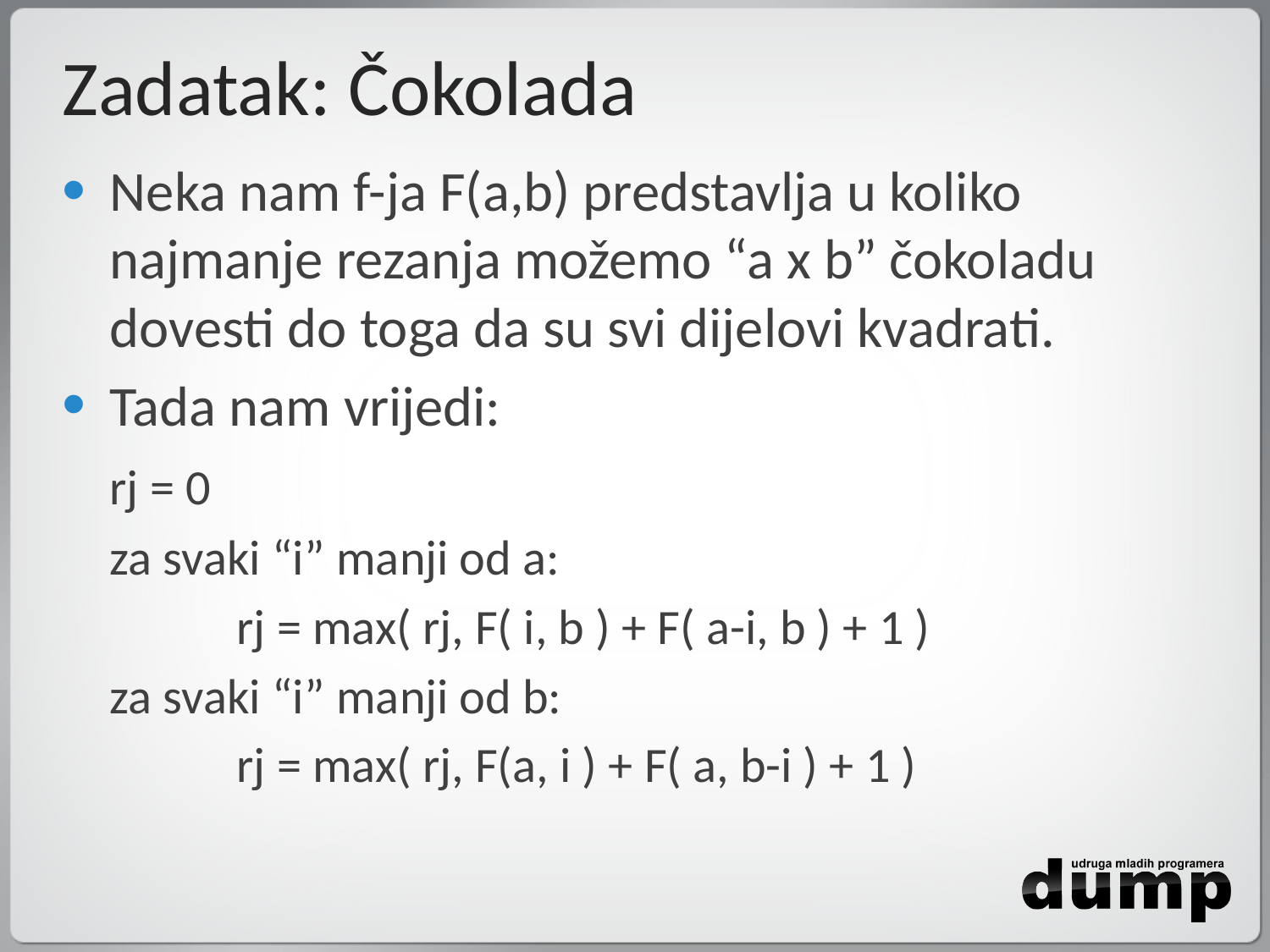

# Zadatak: Čokolada
Neka nam f-ja F(a,b) predstavlja u koliko najmanje rezanja možemo “a x b” čokoladu dovesti do toga da su svi dijelovi kvadrati.
Tada nam vrijedi:
	rj = 0
	za svaki “i” manji od a:
		rj = max( rj, F( i, b ) + F( a-i, b ) + 1 )
	za svaki “i” manji od b:
		rj = max( rj, F(a, i ) + F( a, b-i ) + 1 )